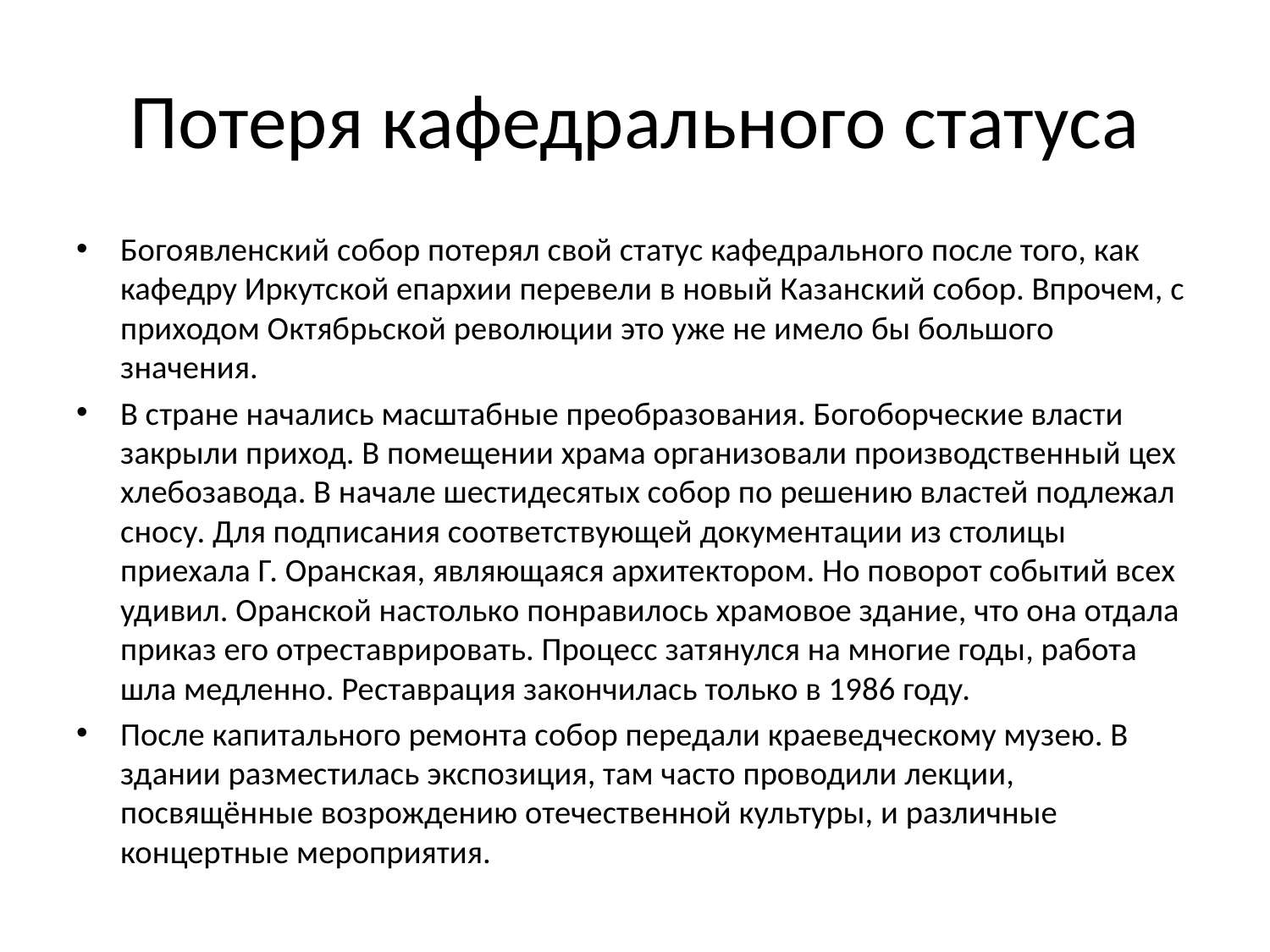

# Потеря кафедрального статуса
Богоявленский собор потерял свой статус кафедрального после того, как кафедру Иркутской епархии перевели в новый Казанский собор. Впрочем, с приходом Октябрьской революции это уже не имело бы большого значения.
В стране начались масштабные преобразования. Богоборческие власти закрыли приход. В помещении храма организовали производственный цех хлебозавода. В начале шестидесятых собор по решению властей подлежал сносу. Для подписания соответствующей документации из столицы приехала Г. Оранская, являющаяся архитектором. Но поворот событий всех удивил. Оранской настолько понравилось храмовое здание, что она отдала приказ его отреставрировать. Процесс затянулся на многие годы, работа шла медленно. Реставрация закончилась только в 1986 году.
После капитального ремонта собор передали краеведческому музею. В здании разместилась экспозиция, там часто проводили лекции, посвящённые возрождению отечественной культуры, и различные концертные мероприятия.